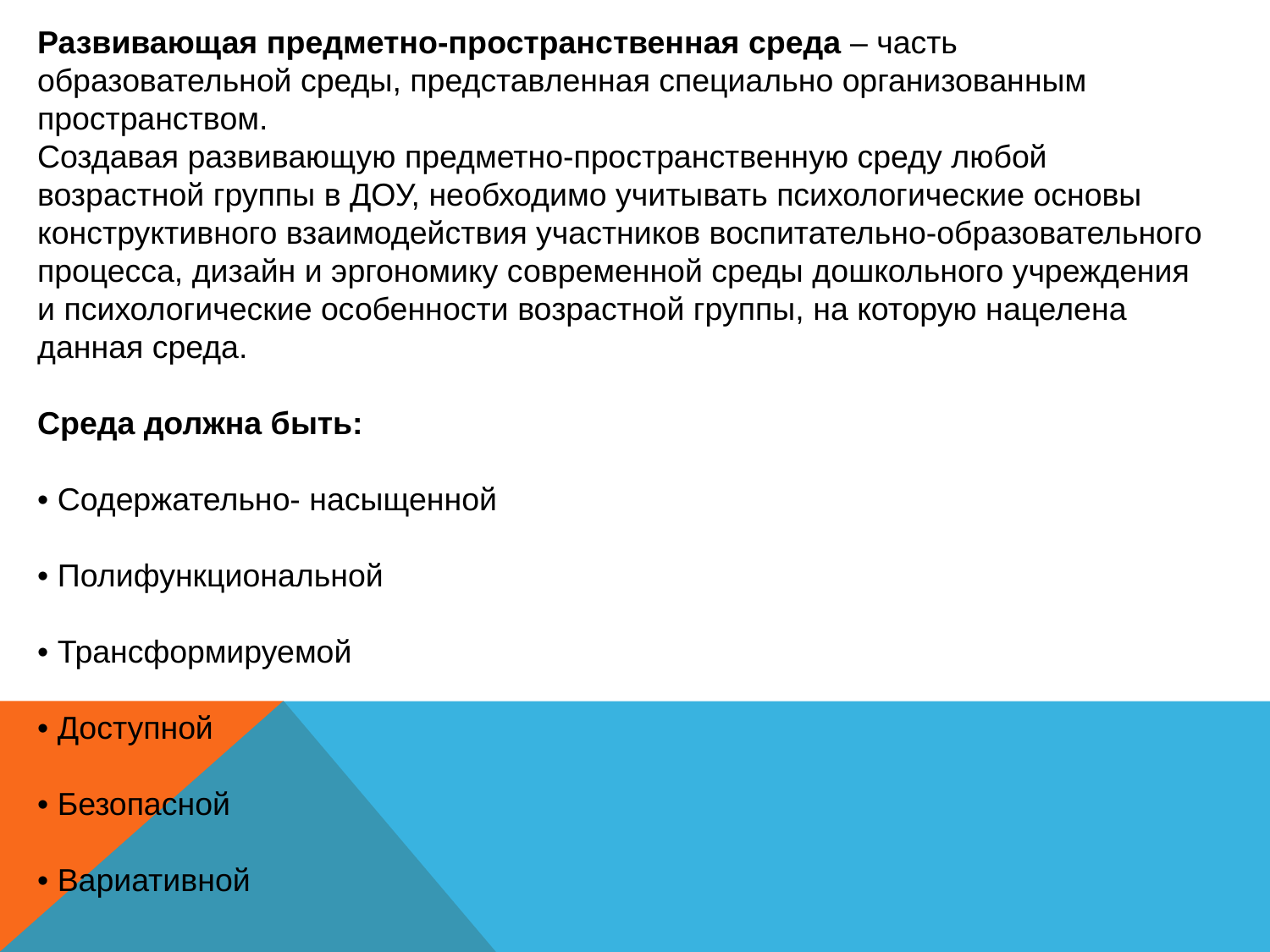

Развивающая предметно-пространственная среда – часть образовательной среды, представленная специально организованным пространством.
Создавая развивающую предметно-пространственную среду любой
возрастной группы в ДОУ, необходимо учитывать психологические основы
конструктивного взаимодействия участников воспитательно-образовательного процесса, дизайн и эргономику современной среды дошкольного учреждения и психологические особенности возрастной группы, на которую нацелена данная среда.

Среда должна быть:

• Содержательно- насыщенной

• Полифункциональной

• Трансформируемой

• Доступной

• Безопасной

• Вариативной